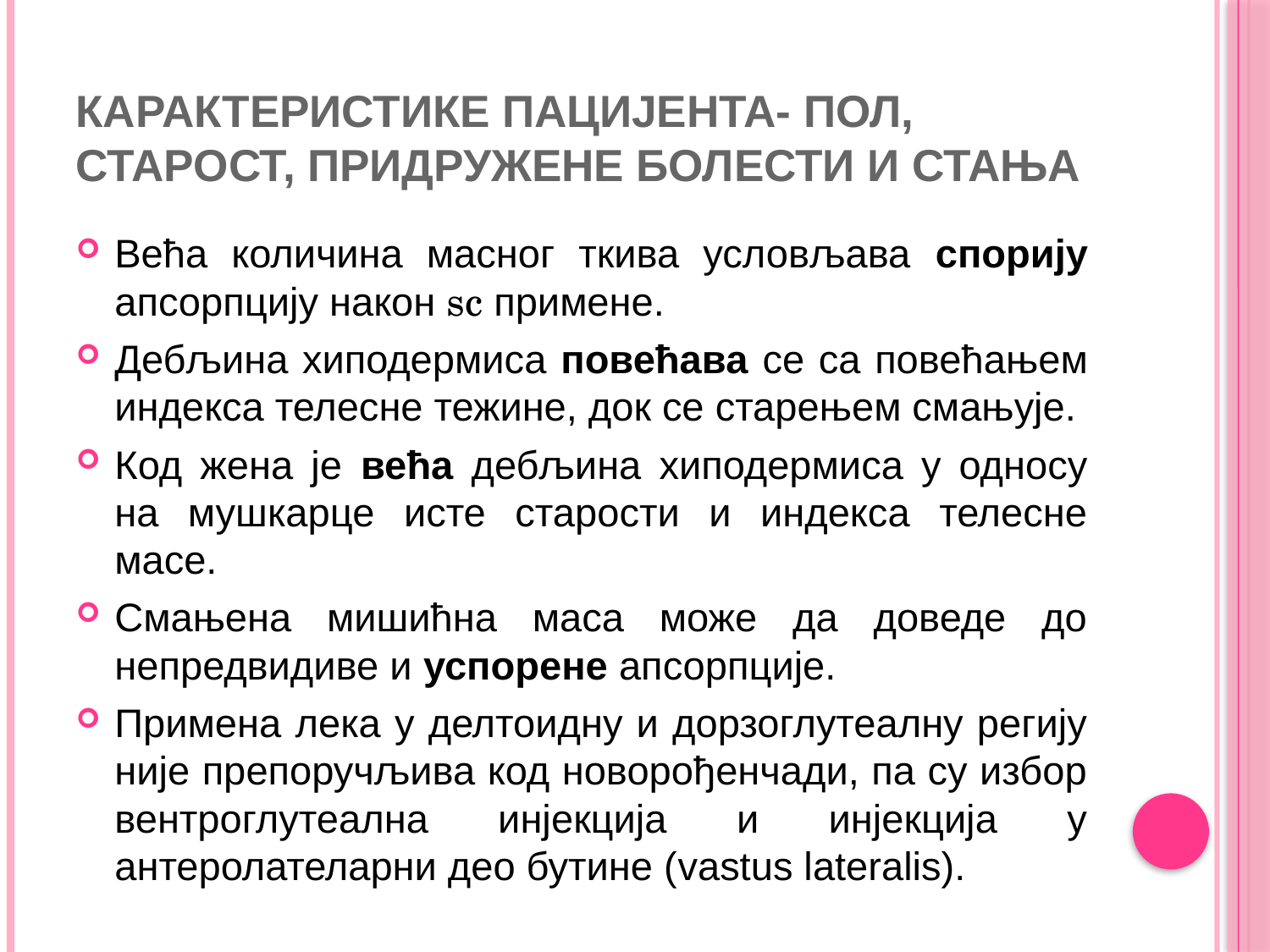

# Карактеристике пацијента- пол, старост, придружене болести и стања
Већа количина масног ткива условљава спорију апсорпцију након sc примене.
Дебљина хиподермиса повећава се са повећањем индекса телесне тежине, док се старењем смањује.
Код жена је већа дебљина хиподермиса у односу на мушкарце исте старости и индекса телесне масе.
Смањена мишићна маса може да доведе до непредвидиве и успорене апсорпције.
Примена лека у делтоидну и дорзоглутеалну регију није препоручљива код новорођенчади, па су избор вентроглутеална инјекција и инјекција у антеролателарни део бутине (vastus lateralis).